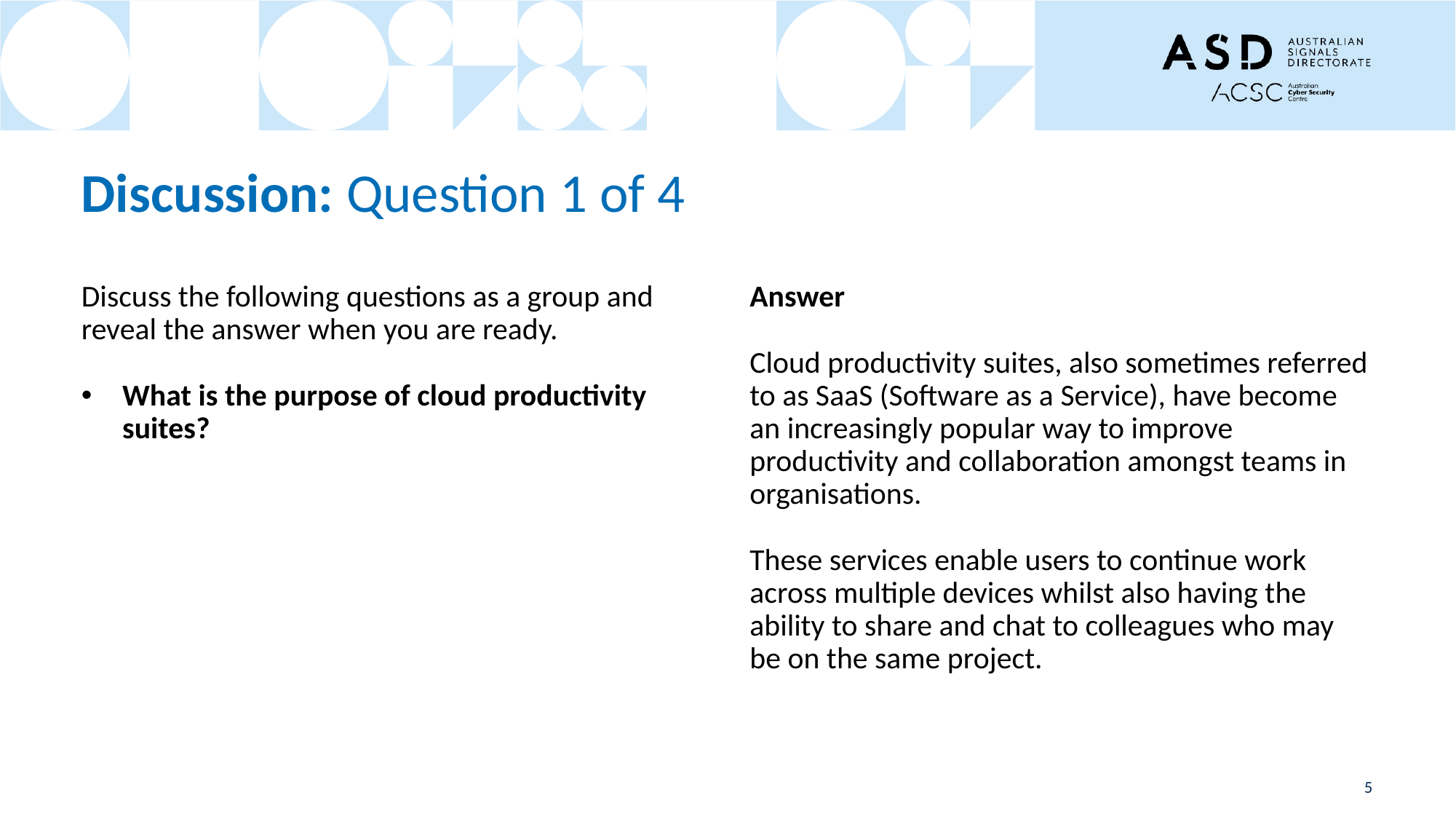

# Discussion: Question 1 of 4
Discuss the following questions as a group and reveal the answer when you are ready.
What is the purpose of cloud productivity suites?

Answer
Cloud productivity suites, also sometimes referred to as SaaS (Software as a Service), have become an increasingly popular way to improve productivity and collaboration amongst teams in organisations.
These services enable users to continue work across multiple devices whilst also having the ability to share and chat to colleagues who may be on the same project.
5